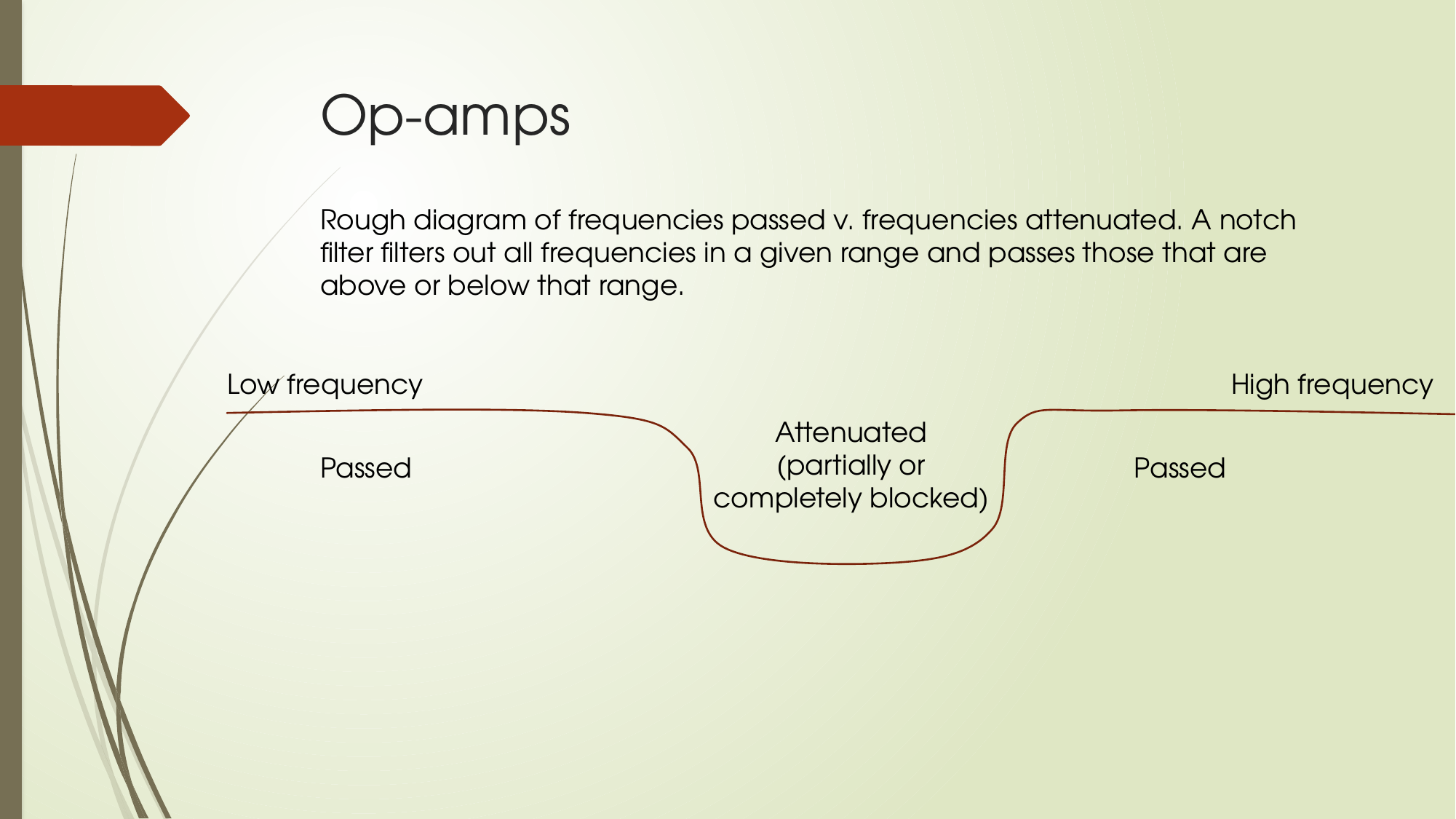

# Op-amps
Rough diagram of frequencies passed v. frequencies attenuated. A notch filter filters out all frequencies in a given range and passes those that are above or below that range.
Low frequency
High frequency

Attenuated
(partially or completely blocked)
Passed
Passed